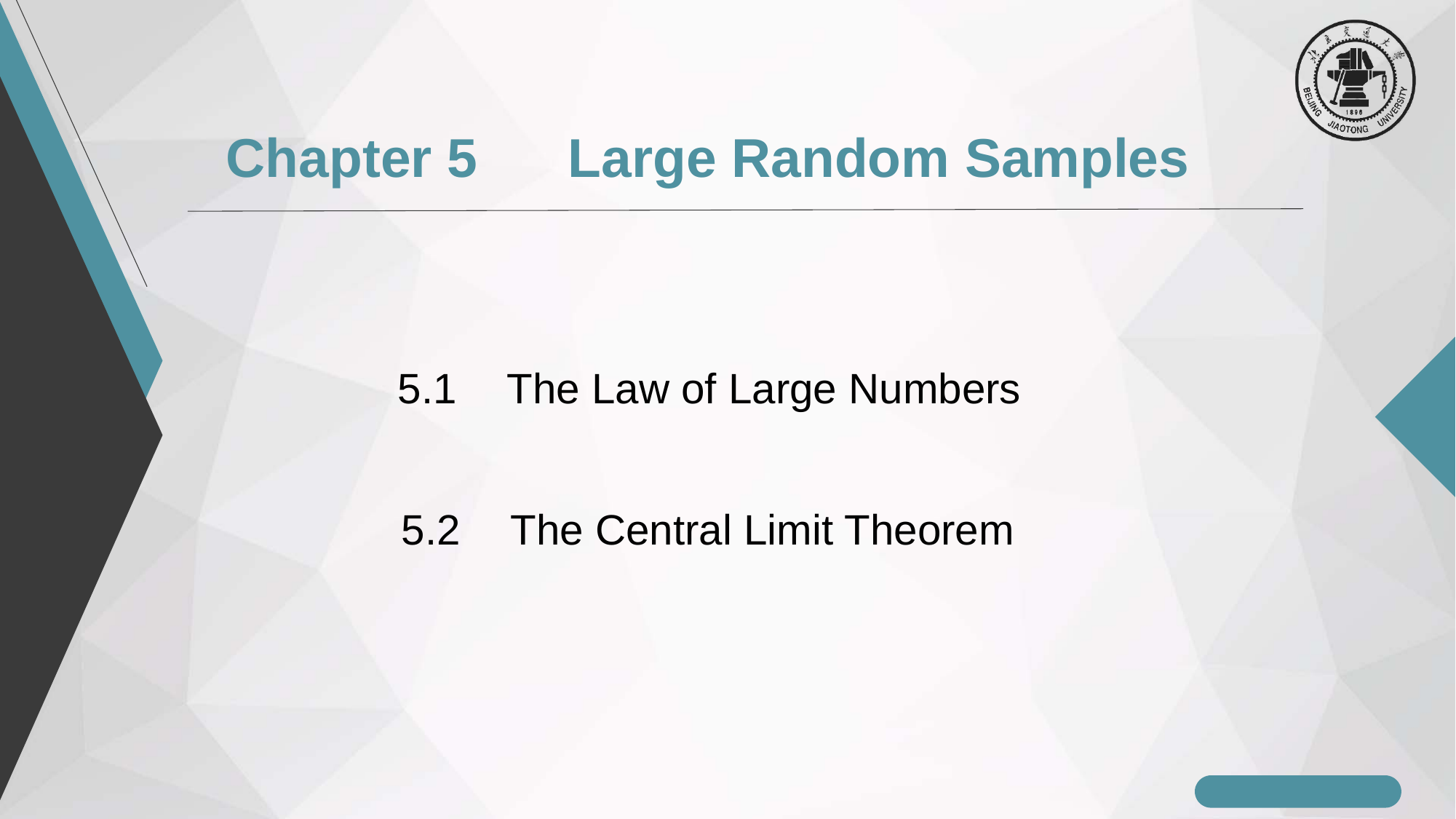

Chapter 5      Large Random Samples

5.1	The Law of Large Numbers

5.2	The Central Limit Theorem